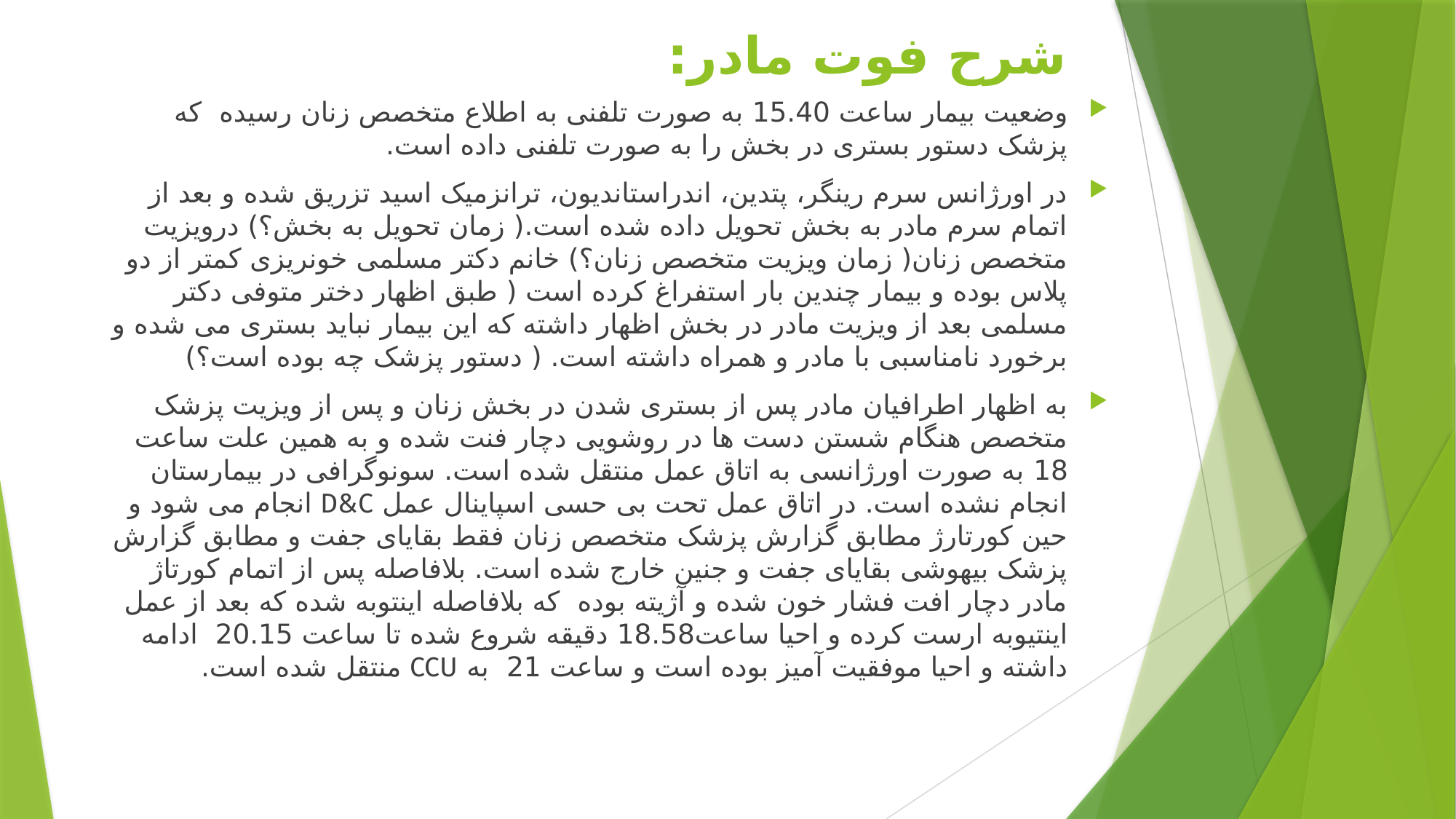

# شرح فوت مادر:
وضعیت بیمار ساعت 15.40 به صورت تلفنی به اطلاع متخصص زنان رسیده  که پزشک دستور بستری در بخش را به صورت تلفنی داده است.
در اورژانس سرم رینگر، پتدین، اندراستاندیون، ترانزمیک اسید تزریق شده و بعد از اتمام سرم مادر به بخش تحویل داده شده است.( زمان تحویل به بخش؟) درویزیت متخصص زنان( زمان ویزیت متخصص زنان؟) خانم دکتر مسلمی خونریزی کمتر از دو پلاس بوده و بیمار چندین بار استفراغ کرده است ( طبق اظهار دختر متوفی دکتر مسلمی بعد از ویزیت مادر در بخش اظهار داشته که این بیمار نباید بستری می شده و برخورد نامناسبی با مادر و همراه داشته است. ( دستور پزشک چه بوده است؟)
به اظهار اطرافیان مادر پس از بستری شدن در بخش زنان و پس از ویزیت پزشک متخصص هنگام شستن دست ها در روشویی دچار فنت شده و به همین علت ساعت 18 به صورت اورژانسی به اتاق عمل منتقل شده است. سونوگرافی در بیمارستان انجام نشده است. در اتاق عمل تحت بی حسی اسپاینال عمل D&C انجام می شود و حین کورتارژ مطابق گزارش پزشک متخصص زنان فقط بقایای جفت و مطابق گزارش پزشک بیهوشی بقایای جفت و جنین خارج شده است. بلافاصله پس از اتمام کورتاژ مادر دچار افت فشار خون شده و آژیته بوده  که بلافاصله اینتوبه شده که بعد از عمل اینتیوبه ارست کرده و احیا ساعت18.58 دقیقه شروع شده تا ساعت 20.15  ادامه داشته و احیا موفقیت آمیز بوده است و ساعت 21  به CCU منتقل شده است.